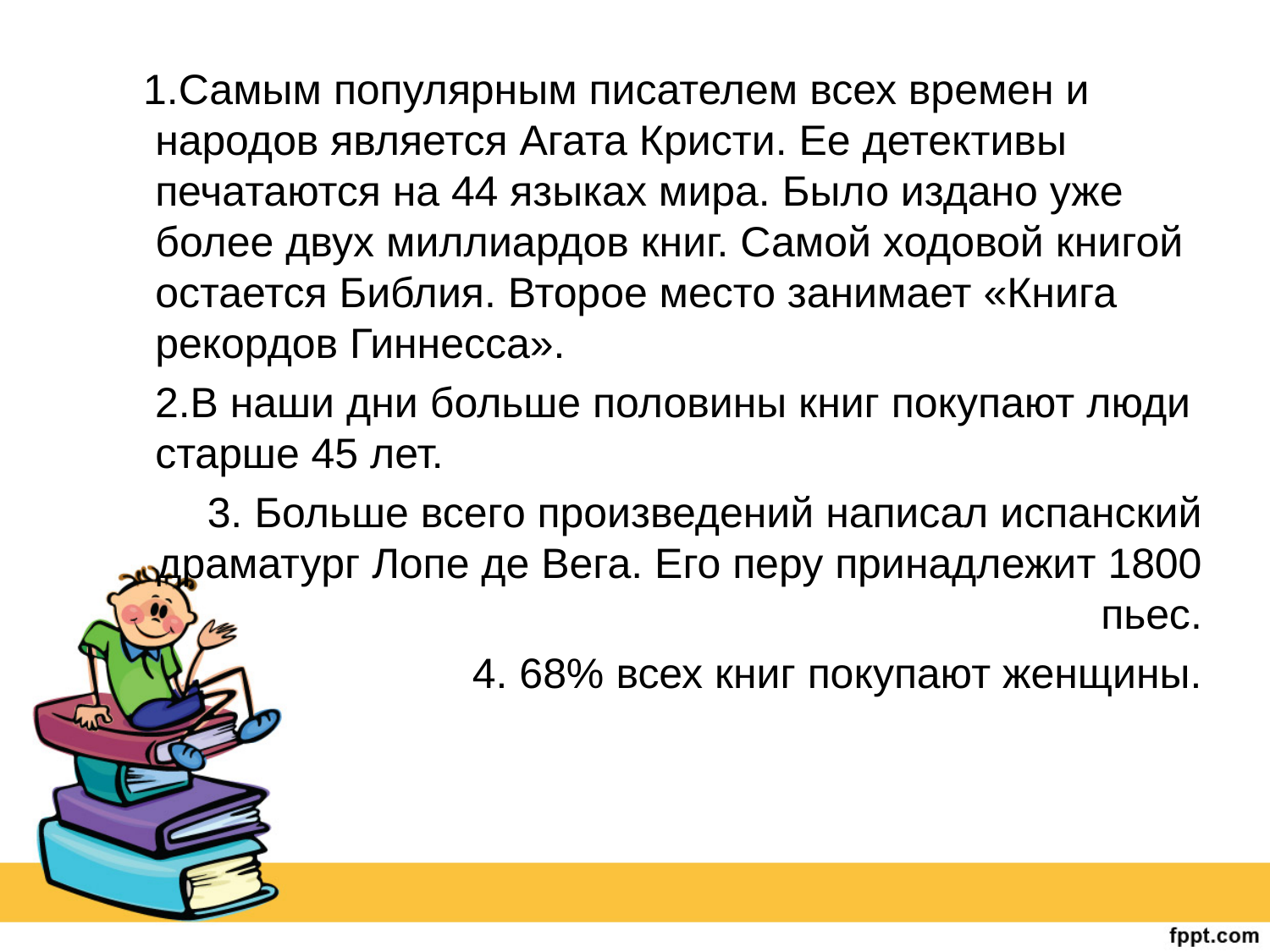

1.Самым популярным писателем всех времен и народов является Агата Кристи. Ее детективы печатаются на 44 языках мира. Было издано уже более двух миллиардов книг. Самой ходовой книгой остается Библия. Второе место занимает «Книга рекордов Гиннесса».
    2.В наши дни больше половины книг покупают люди старше 45 лет.
     3. Больше всего произведений написал испанский драматург Лопе де Вега. Его перу принадлежит 1800 пьес.
4. 68% всех книг покупают женщины.